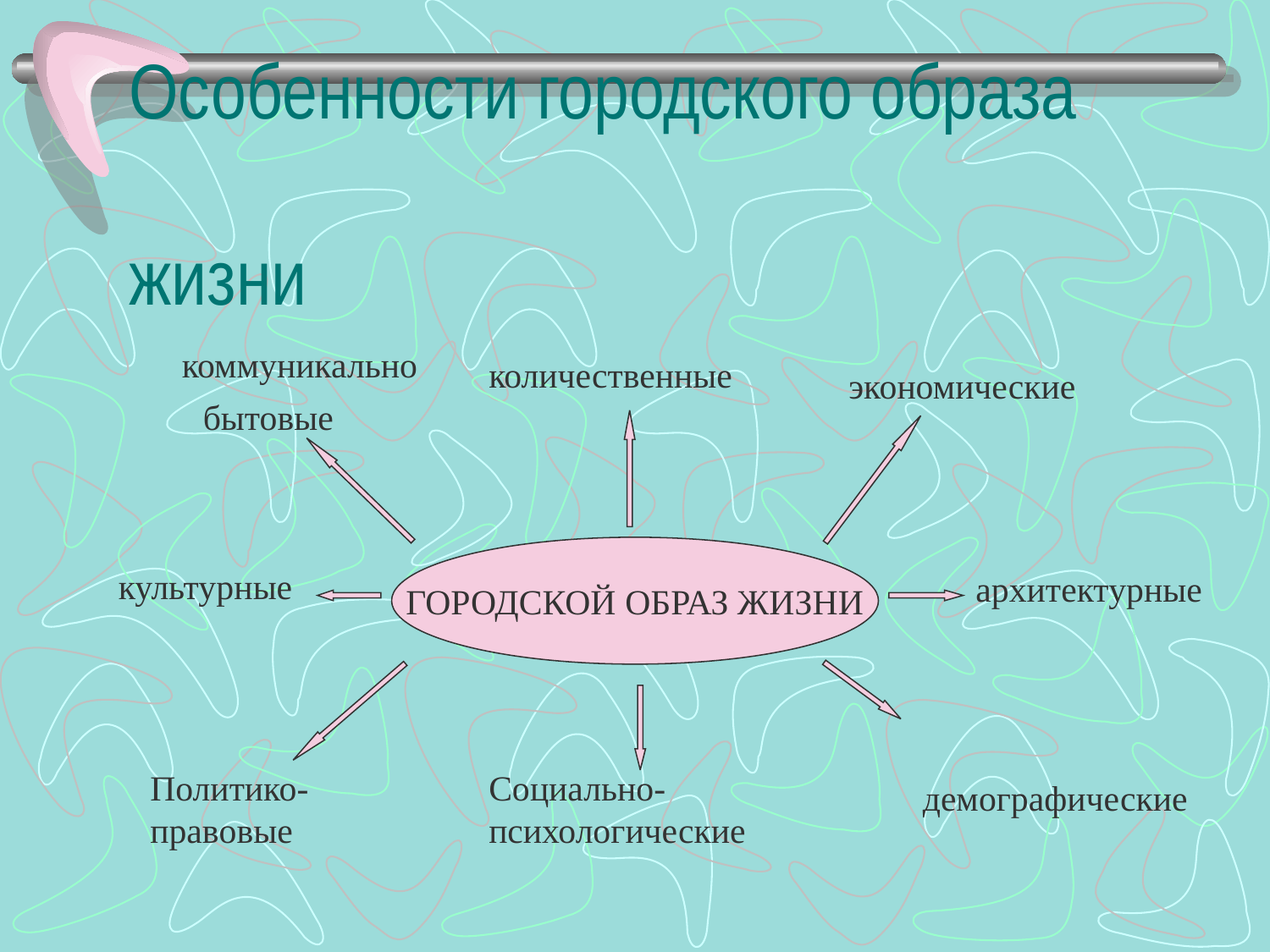

# Особенности городского образа                                      			 жизни

коммуникально
количественные
экономические
бытовые

ГОРОДСКОЙ ОБРАЗ ЖИЗНИ
культурные
архитектурные

Политико-правовые
Социально-психологические
демографические